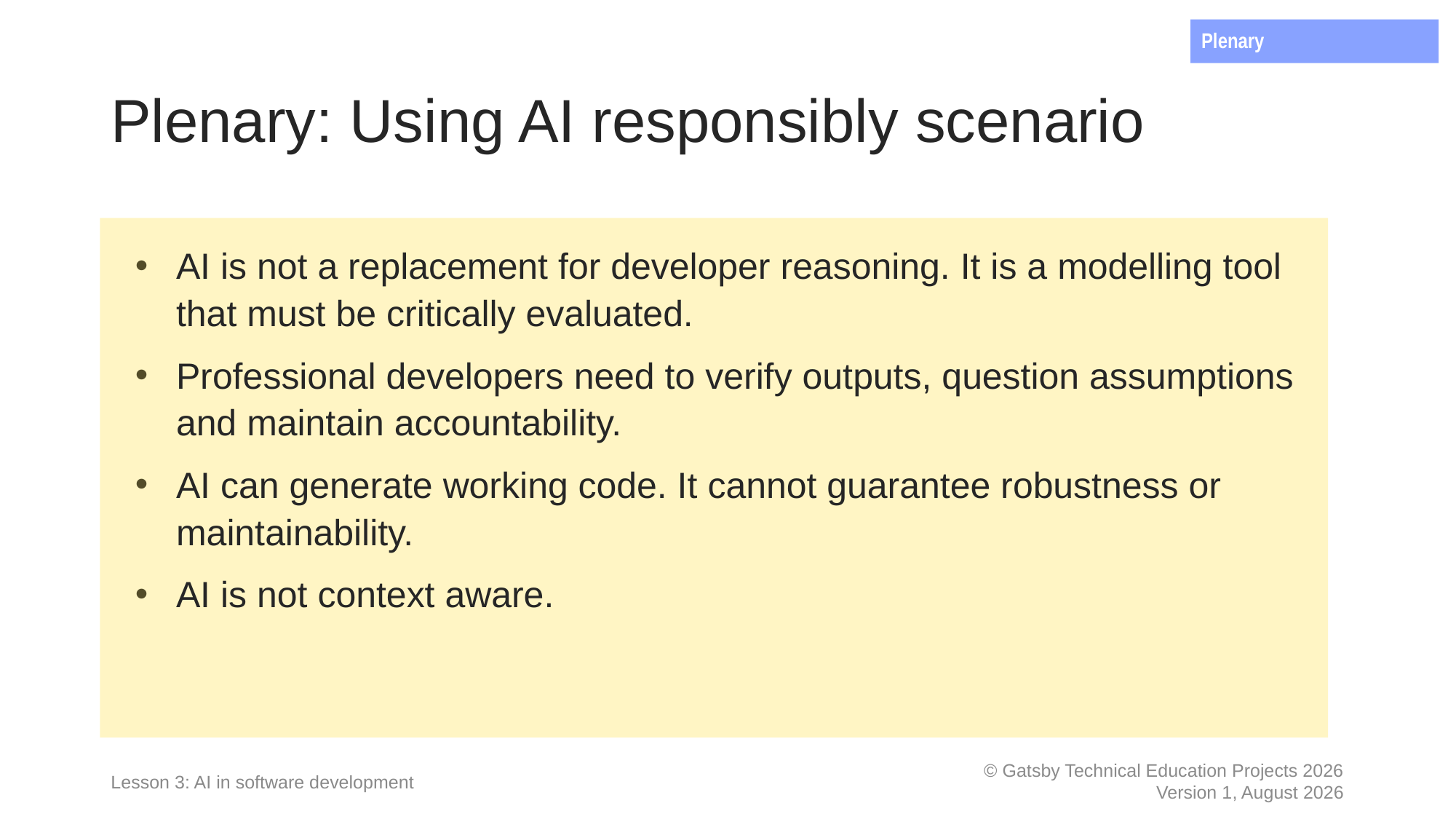

Plenary
# Plenary: Using AI responsibly scenario
AI is not a replacement for developer reasoning. It is a modelling tool that must be critically evaluated.
Professional developers need to verify outputs, question assumptions and maintain accountability.
AI can generate working code. It cannot guarantee robustness or maintainability.
AI is not context aware.

Lesson 3: AI in software development